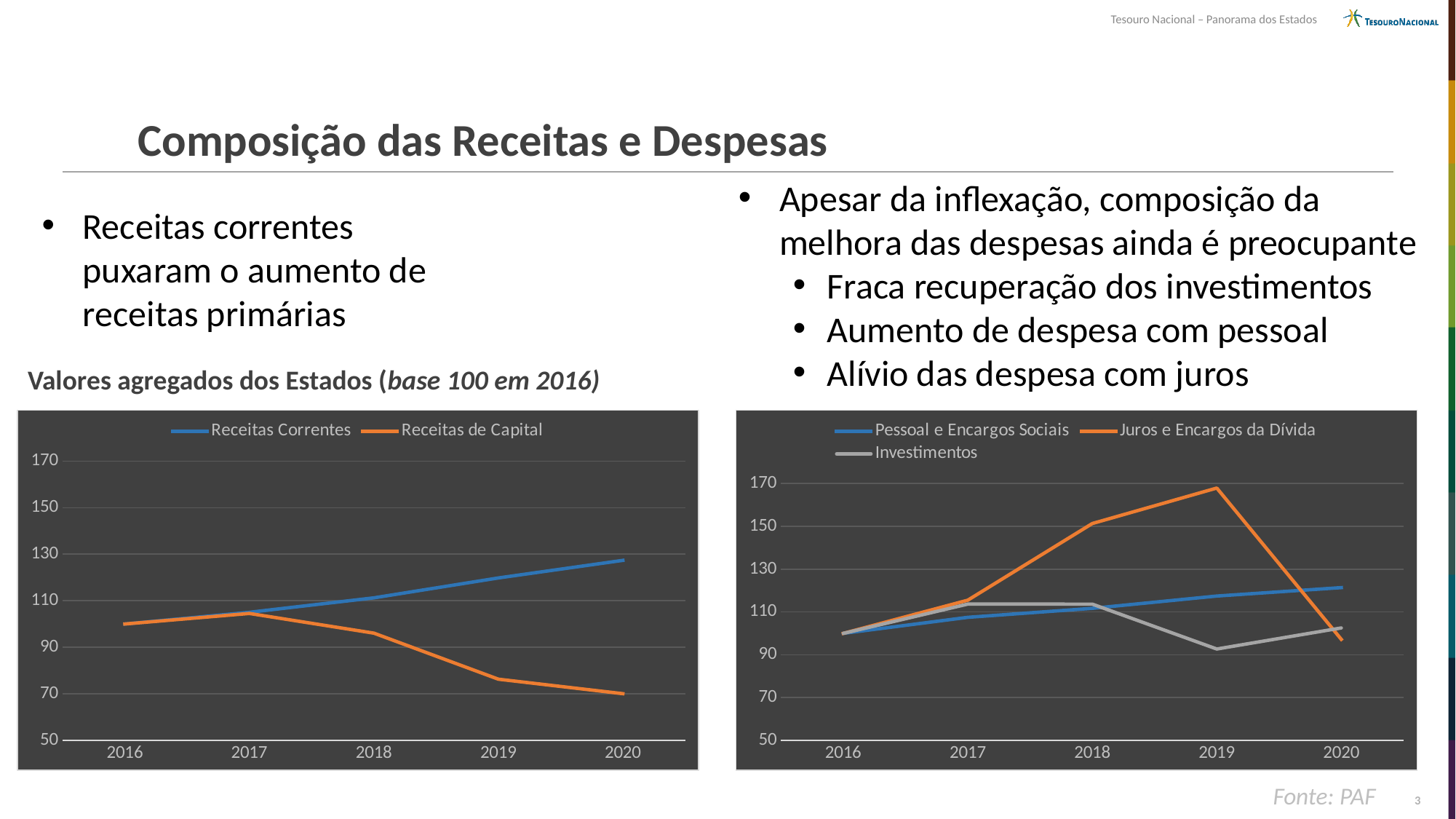

Tesouro Nacional – Panorama dos Estados
# Composição das Receitas e Despesas
Apesar da inflexação, composição da melhora das despesas ainda é preocupante
Fraca recuperação dos investimentos
Aumento de despesa com pessoal
Alívio das despesa com juros
Receitas correntes puxaram o aumento de receitas primárias

Valores agregados dos Estados (base 100 em 2016)

### Chart

| Category | Receitas Correntes | Receitas de Capital |
|---|---|---|
| 2016 | 100.0 | 100.0 |
| 2017 | 105.02248048980177 | 104.5240532241556 |
| 2018 | 111.23569642655318 | 96.05731832139202 |
| 2019 | 119.77814471866996 | 76.28249744114638 |
| 2020 | 127.33881171797255 | 70.05527123848516 |

### Chart

| Category | Pessoal e Encargos Sociais | Juros e Encargos da Dívida | Investimentos |
|---|---|---|---|
| 2016 | 100.0 | 100.0 | 100.0 |
| 2017 | 107.48414096332888 | 115.5213004484305 | 113.68458370830948 |
| 2018 | 111.68417009892862 | 151.3340807174888 | 113.6491314189097 |
| 2019 | 117.44295382007444 | 167.89798206278027 | 92.68591998690992 |
| 2020 | 121.39268166708604 | 97.21973094170404 | 102.53347514249094 |
Fonte: PAF
3